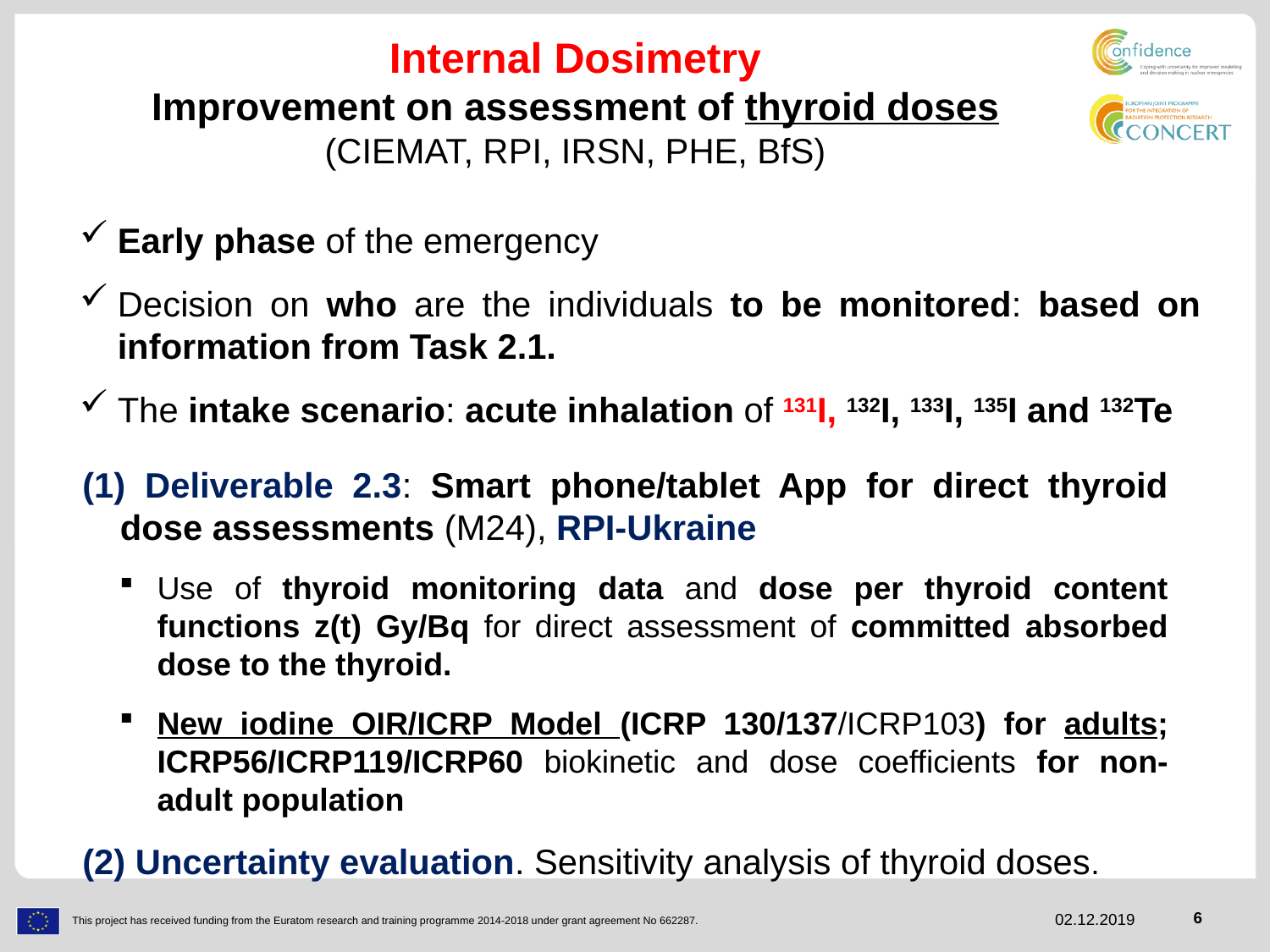

Internal Dosimetry
Improvement on assessment of thyroid doses
(CIEMAT, RPI, IRSN, PHE, BfS)

Early phase of the emergency
Decision on who are the individuals to be monitored: based on information from Task 2.1.
The intake scenario: acute inhalation of 131I, 132I, 133I, 135I and 132Te
(1) Deliverable 2.3: Smart phone/tablet App for direct thyroid dose assessments (M24), RPI-Ukraine
Use of thyroid monitoring data and dose per thyroid content functions z(t) Gy/Bq for direct assessment of committed absorbed dose to the thyroid.
New iodine OIR/ICRP Model (ICRP 130/137/ICRP103) for adults; ICRP56/ICRP119/ICRP60 biokinetic and dose coefficients for non-adult population
(2) Uncertainty evaluation. Sensitivity analysis of thyroid doses.